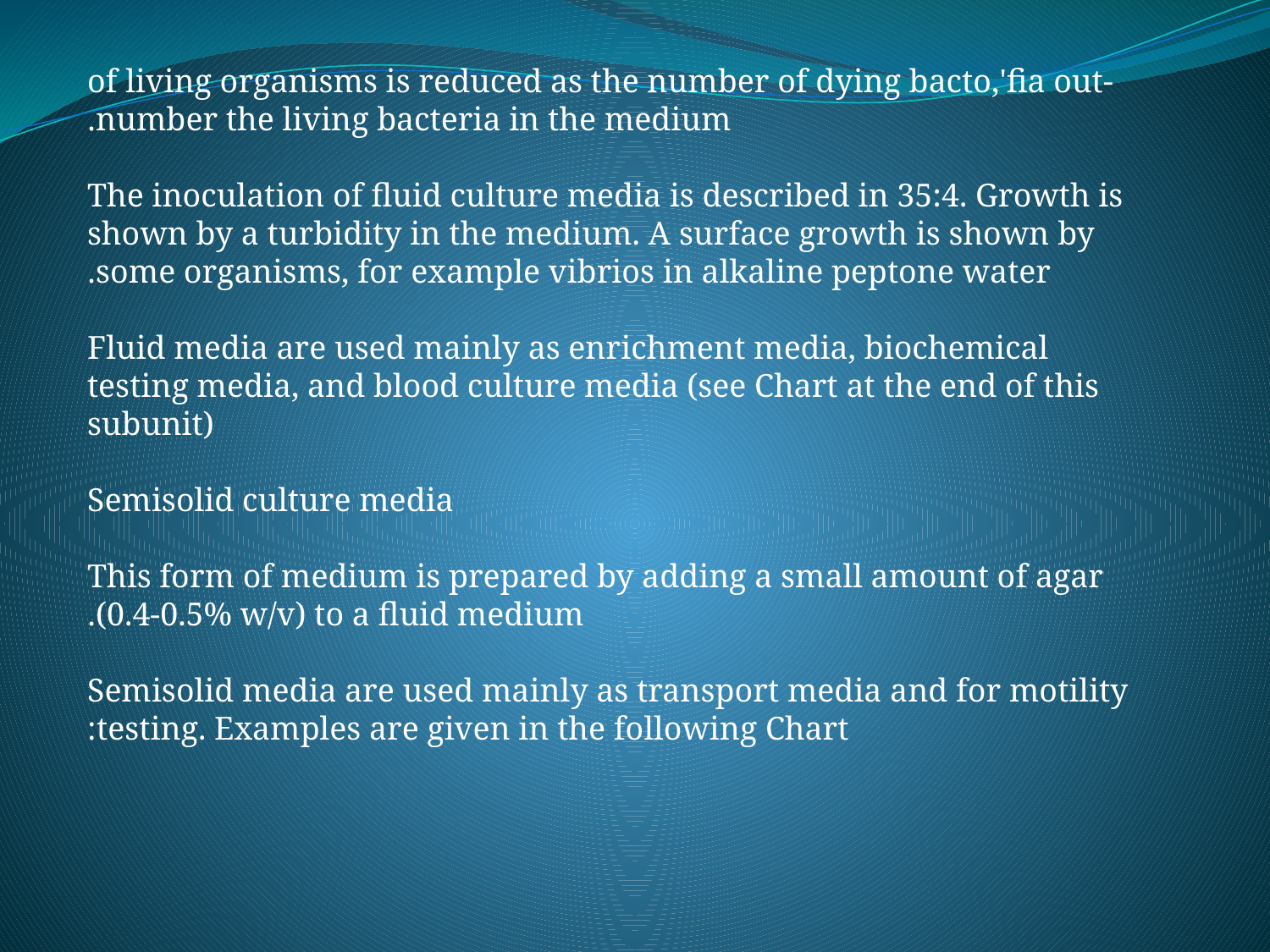

of living organisms is reduced as the number of dying bacto,'fia out-number the living bacteria in the medium.

The inoculation of fluid culture media is described in 35:4. Growth is shown by a turbidity in the medium. A surface growth is shown by some organisms, for example vibrios in alkaline peptone water.

Fluid media are used mainly as enrichment media, biochemical testing media, and blood culture media (see Chart at the end of this subunit)

Semisolid culture media

This form of medium is prepared by adding a small amount of agar (0.4-0.5% w/v) to a fluid medium.

Semisolid media are used mainly as transport media and for motility testing. Examples are given in the following Chart: